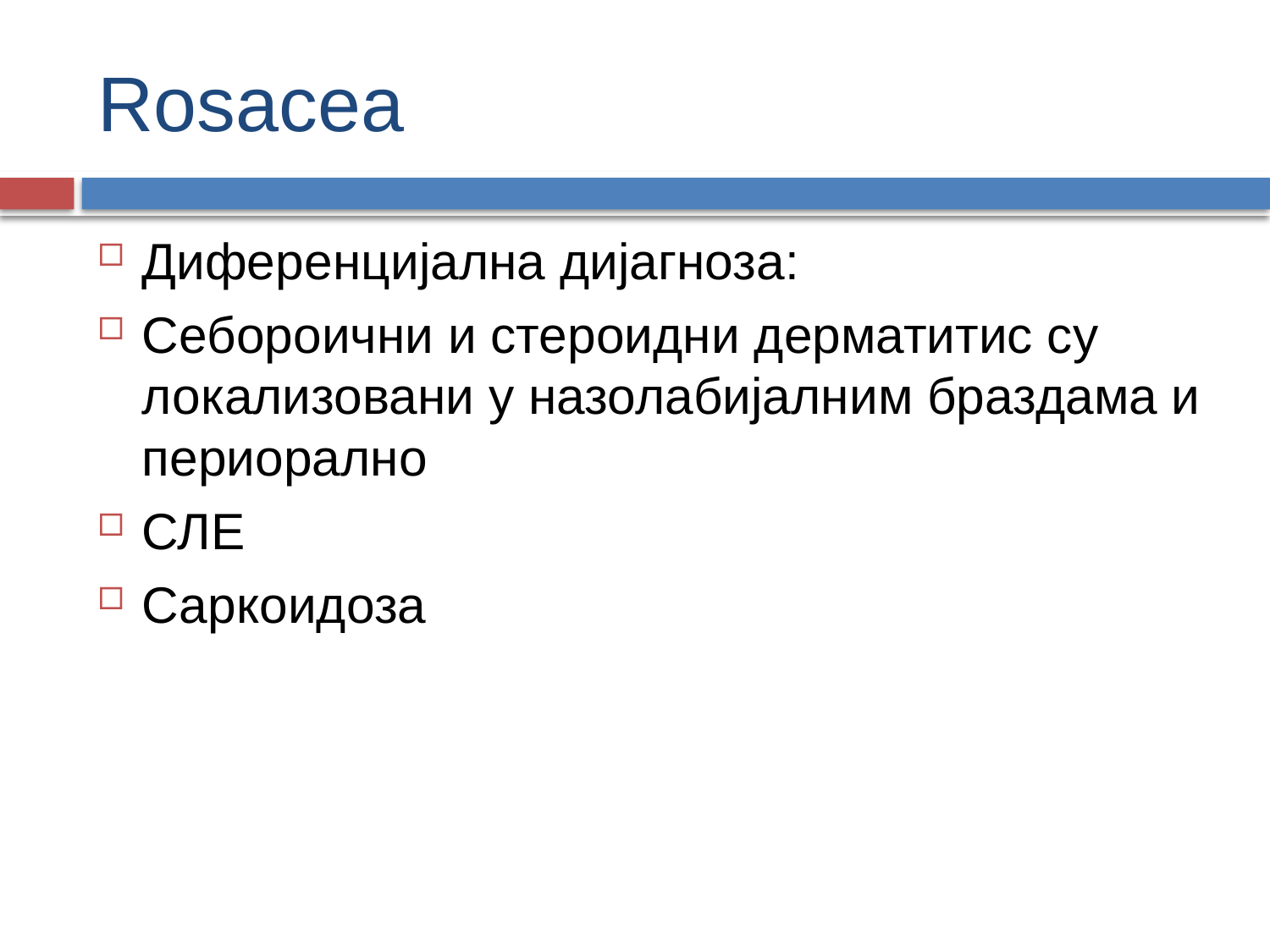

# Rosacea
Диференцијална дијагноза:
Себороични и стероидни дерматитис су локализовани у назолабијалним браздама и периорално
СЛЕ
Саркоидоза